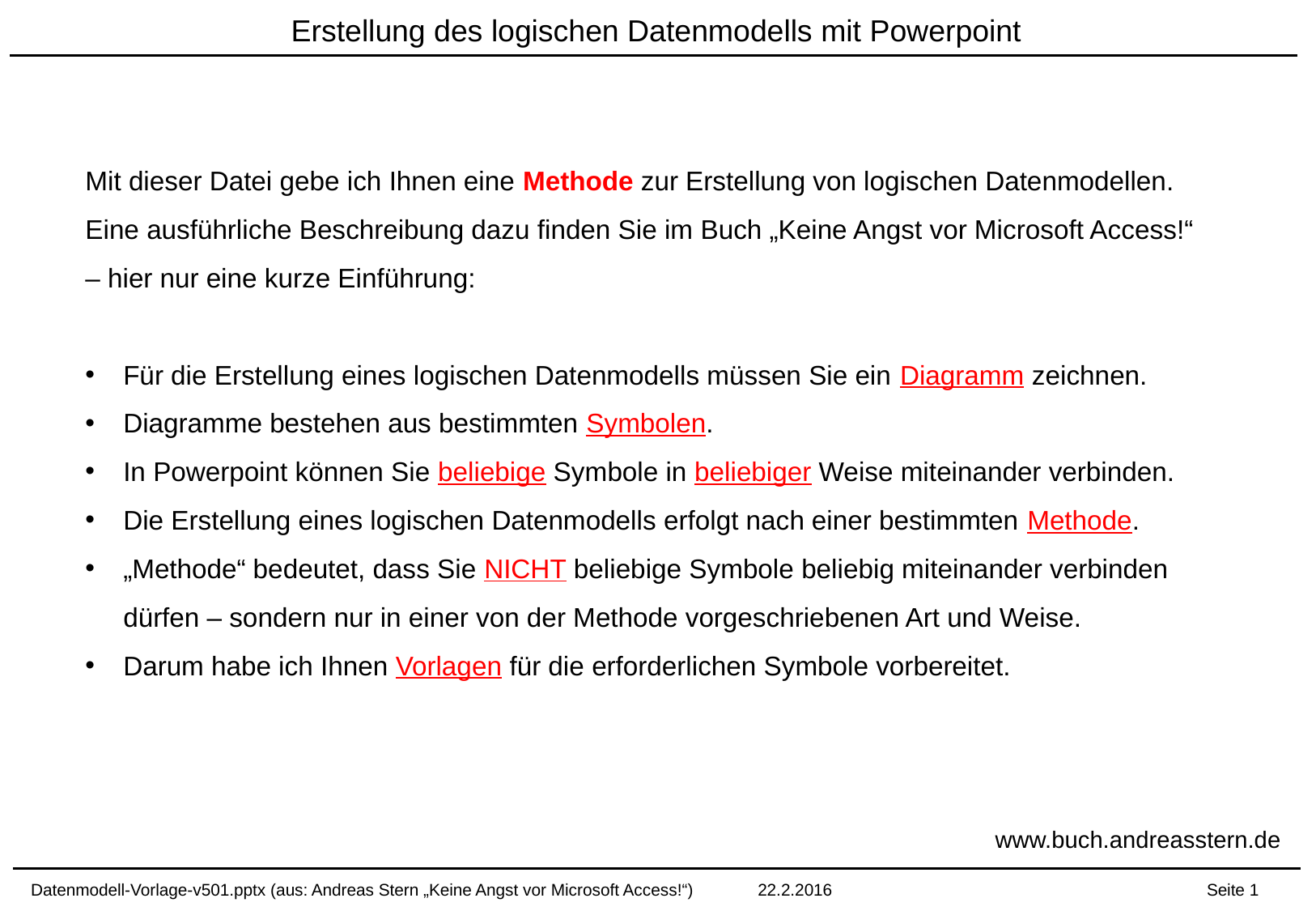

# Erstellung des logischen Datenmodells mit Powerpoint
Mit dieser Datei gebe ich Ihnen eine Methode zur Erstellung von logischen Datenmodellen. Eine ausführliche Beschreibung dazu finden Sie im Buch „Keine Angst vor Microsoft Access!“ – hier nur eine kurze Einführung:

Für die Erstellung eines logischen Datenmodells müssen Sie ein Diagramm zeichnen.
Diagramme bestehen aus bestimmten Symbolen.
In Powerpoint können Sie beliebige Symbole in beliebiger Weise miteinander verbinden.
Die Erstellung eines logischen Datenmodells erfolgt nach einer bestimmten Methode.
„Methode“ bedeutet, dass Sie NICHT beliebige Symbole beliebig miteinander verbinden dürfen – sondern nur in einer von der Methode vorgeschriebenen Art und Weise.
Darum habe ich Ihnen Vorlagen für die erforderlichen Symbole vorbereitet.
www.buch.andreasstern.de